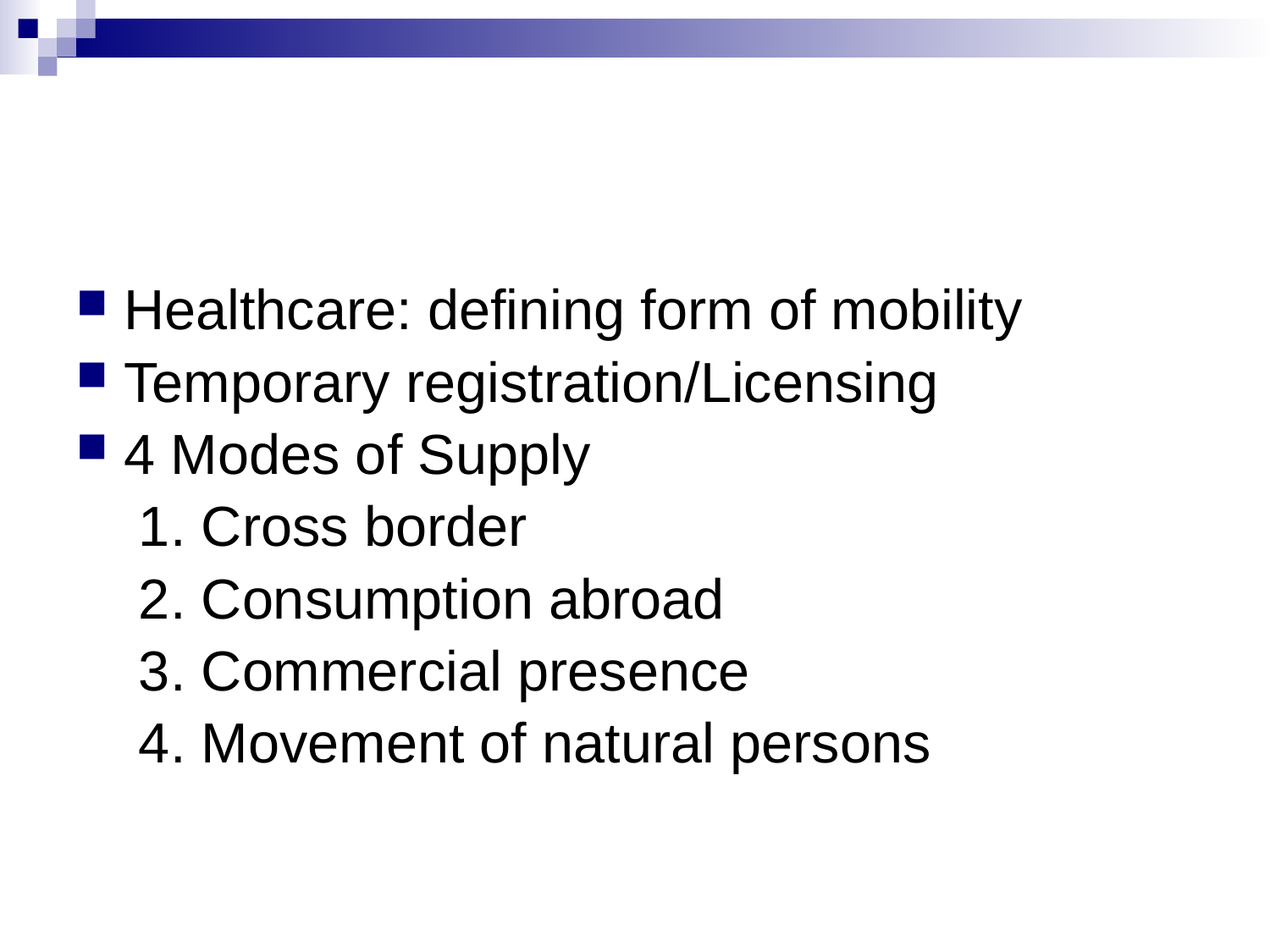

#
Healthcare: defining form of mobility
Temporary registration/Licensing
4 Modes of Supply
    1. Cross border
    2. Consumption abroad
    3. Commercial presence
    4. Movement of natural persons